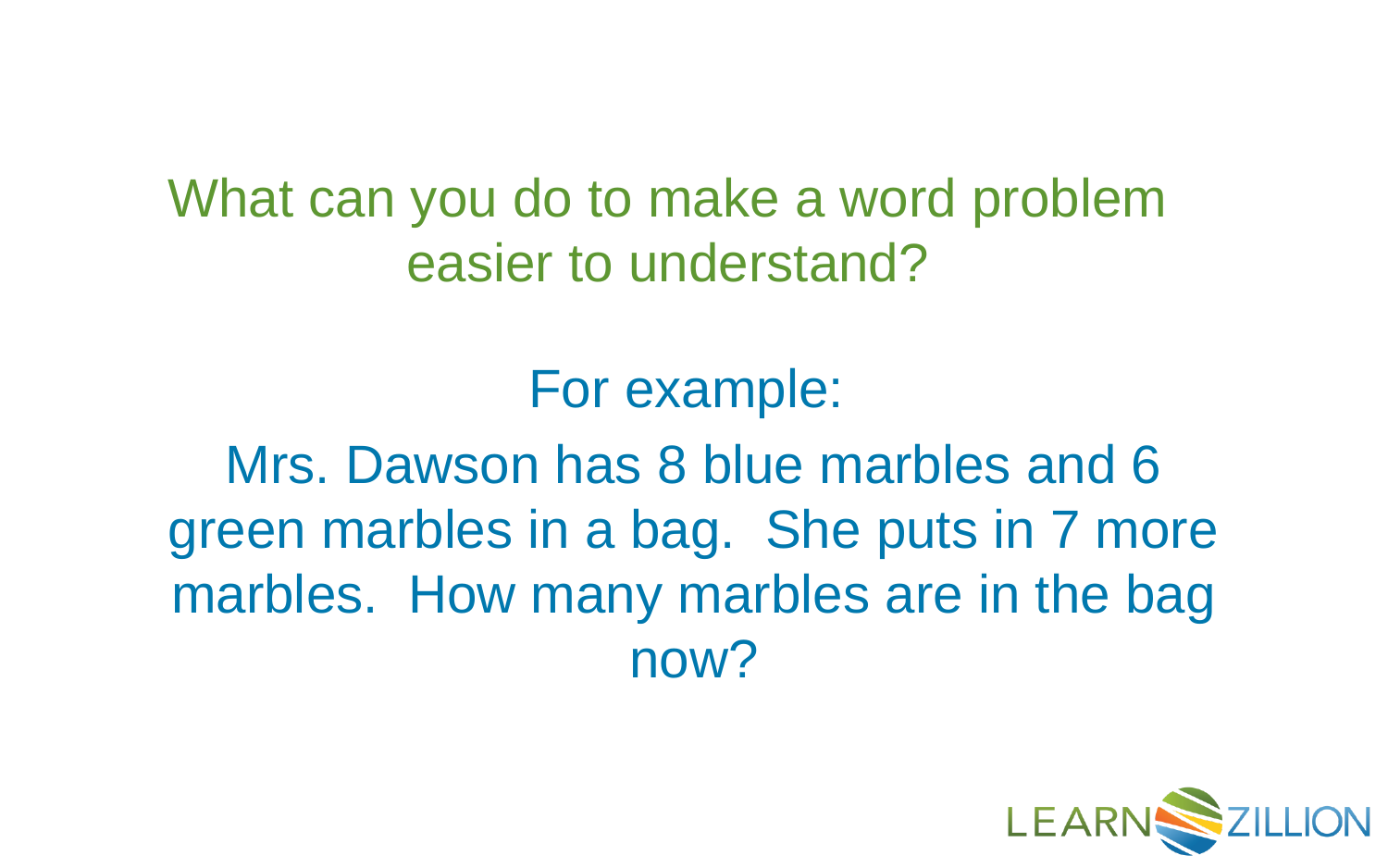

What can you do to make a word problem easier to understand?
For example:
Mrs. Dawson has 8 blue marbles and 6 green marbles in a bag.  She puts in 7 more marbles.  How many marbles are in the bag now?